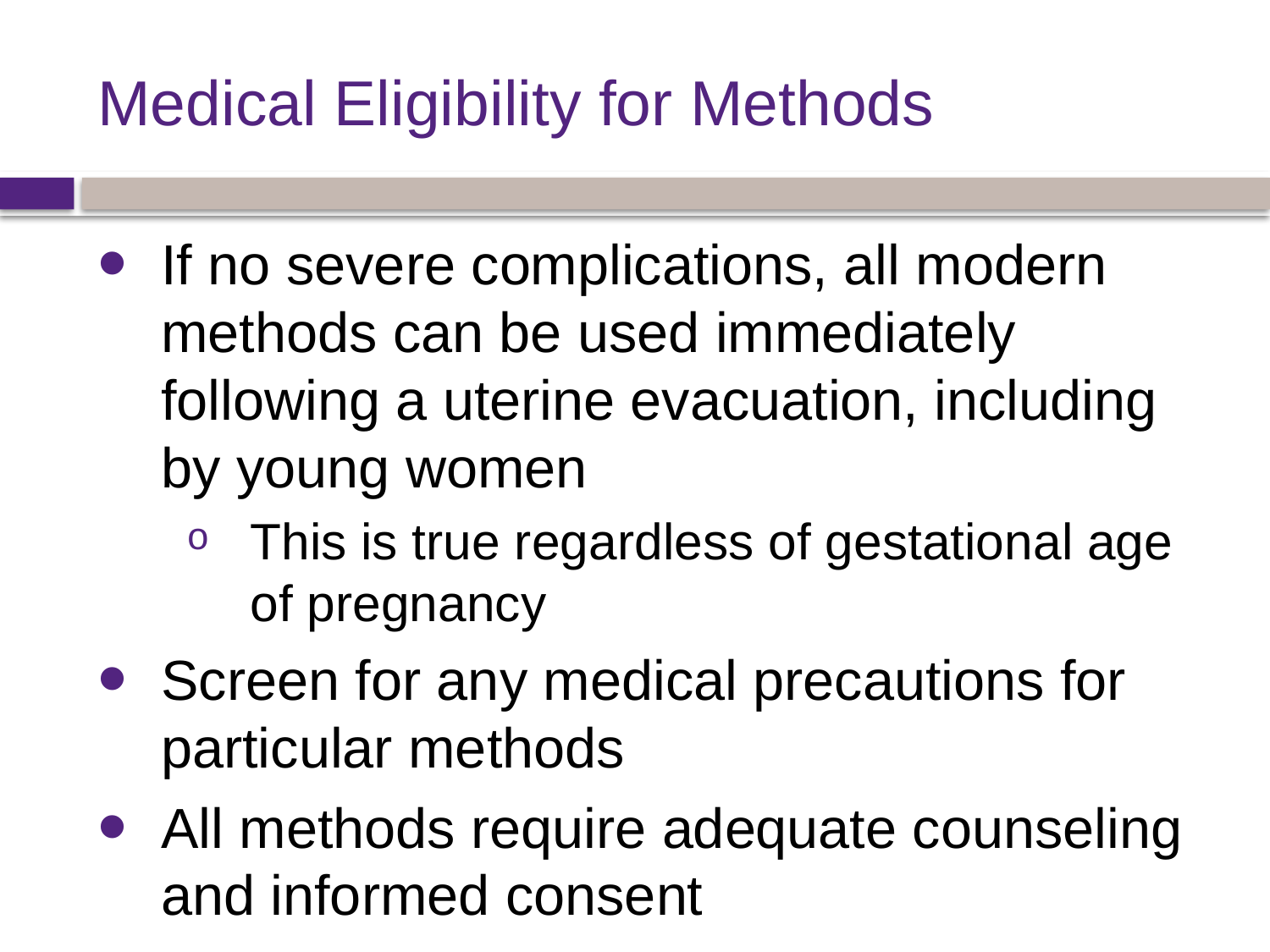

# Medical Eligibility for Methods
If no severe complications, all modern methods can be used immediately following a uterine evacuation, including by young women
This is true regardless of gestational age of pregnancy
Screen for any medical precautions for particular methods
All methods require adequate counseling and informed consent